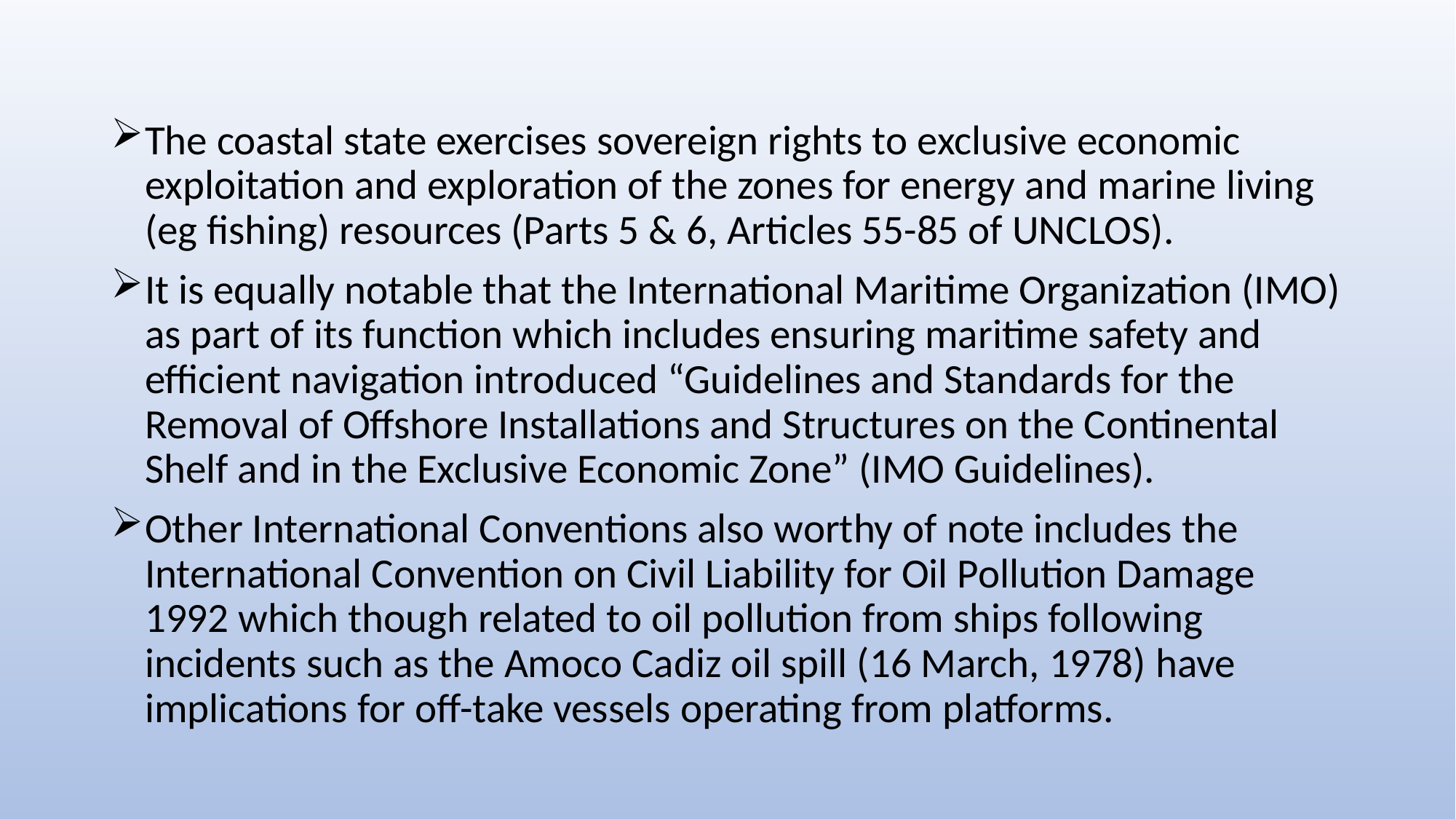

The coastal state exercises sovereign rights to exclusive economic exploitation and exploration of the zones for energy and marine living (eg fishing) resources (Parts 5 & 6, Articles 55-85 of UNCLOS).
It is equally notable that the International Maritime Organization (IMO) as part of its function which includes ensuring maritime safety and efficient navigation introduced “Guidelines and Standards for the Removal of Offshore Installations and Structures on the Continental Shelf and in the Exclusive Economic Zone” (IMO Guidelines).
Other International Conventions also worthy of note includes the International Convention on Civil Liability for Oil Pollution Damage 1992 which though related to oil pollution from ships following incidents such as the Amoco Cadiz oil spill (16 March, 1978) have implications for off-take vessels operating from platforms.